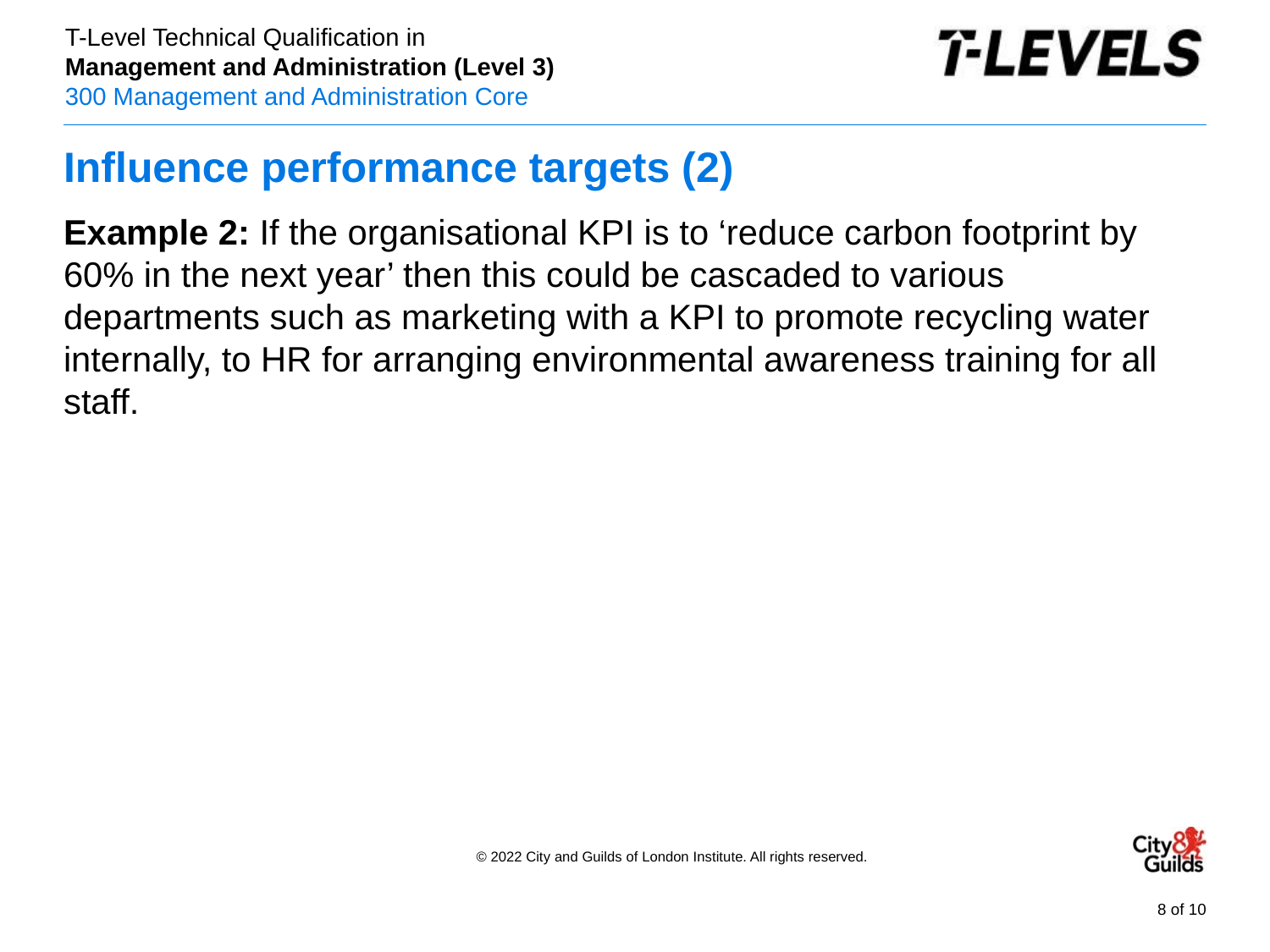

# Influence performance targets (2)
Example 2: If the organisational KPI is to ‘reduce carbon footprint by 60% in the next year’ then this could be cascaded to various departments such as marketing with a KPI to promote recycling water internally, to HR for arranging environmental awareness training for all staff.